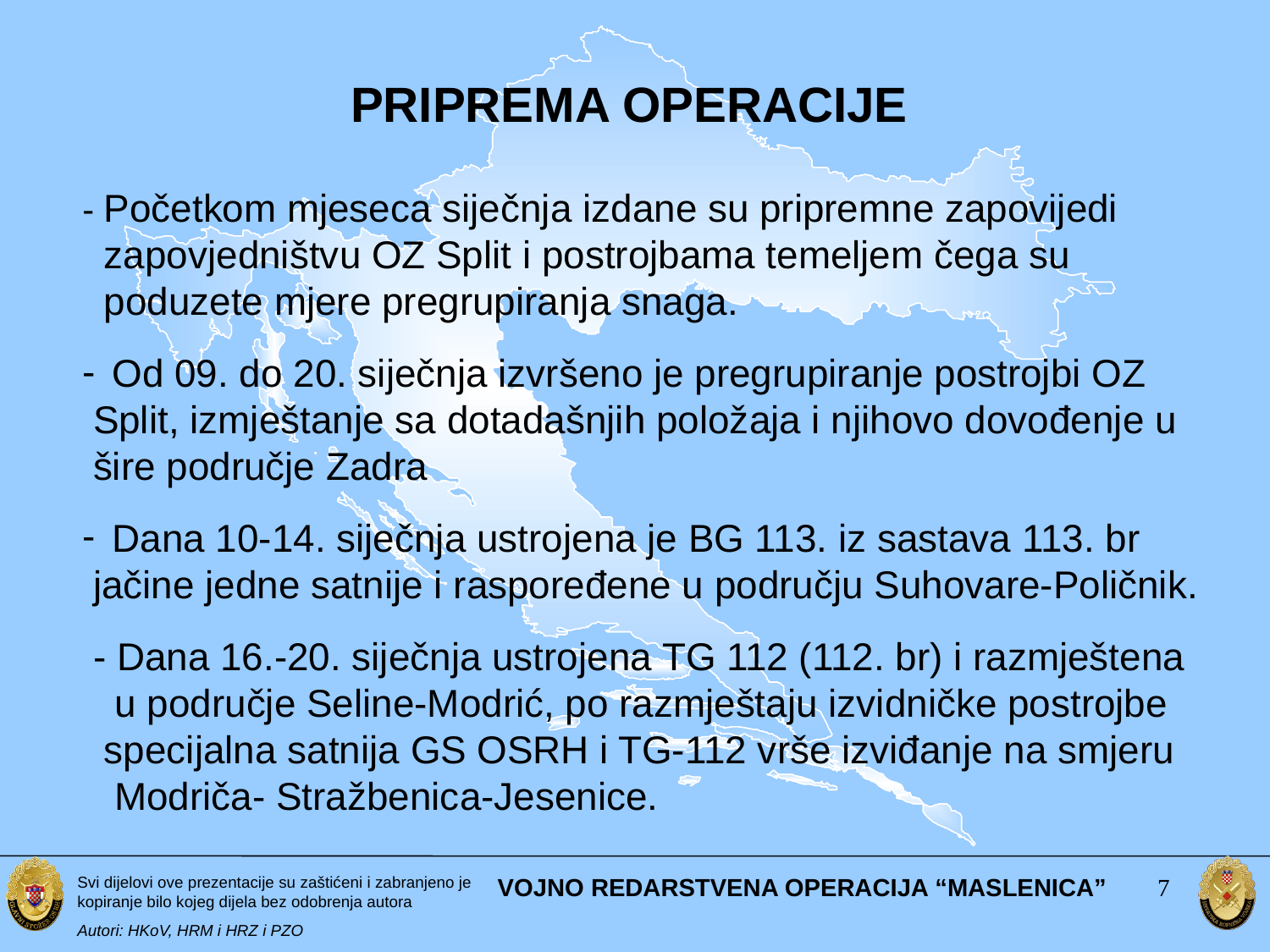

PRIPREMA OPERACIJE
- Početkom mjeseca siječnja izdane su pripremne zapovijedi
  zapovjedništvu OZ Split i postrojbama temeljem čega su
  poduzete mjere pregrupiranja snaga.

Od 09. do 20. siječnja izvršeno je pregrupiranje postrojbi OZ
 Split, izmještanje sa dotadašnjih položaja i njihovo dovođenje u
 šire područje Zadra

Dana 10-14. siječnja ustrojena je BG 113. iz sastava 113. br
 jačine jedne satnije i raspoređene u području Suhovare-Poličnik.

 - Dana 16.-20. siječnja ustrojena TG 112 (112. br) i razmještena
   u područje Seline-Modrić, po razmještaju izvidničke postrojbe
  specijalna satnija GS OSRH i TG-112 vrše izviđanje na smjeru
   Modriča- Stražbenica-Jesenice.
VOJNO REDARSTVENA OPERACIJA “MASLENICA”